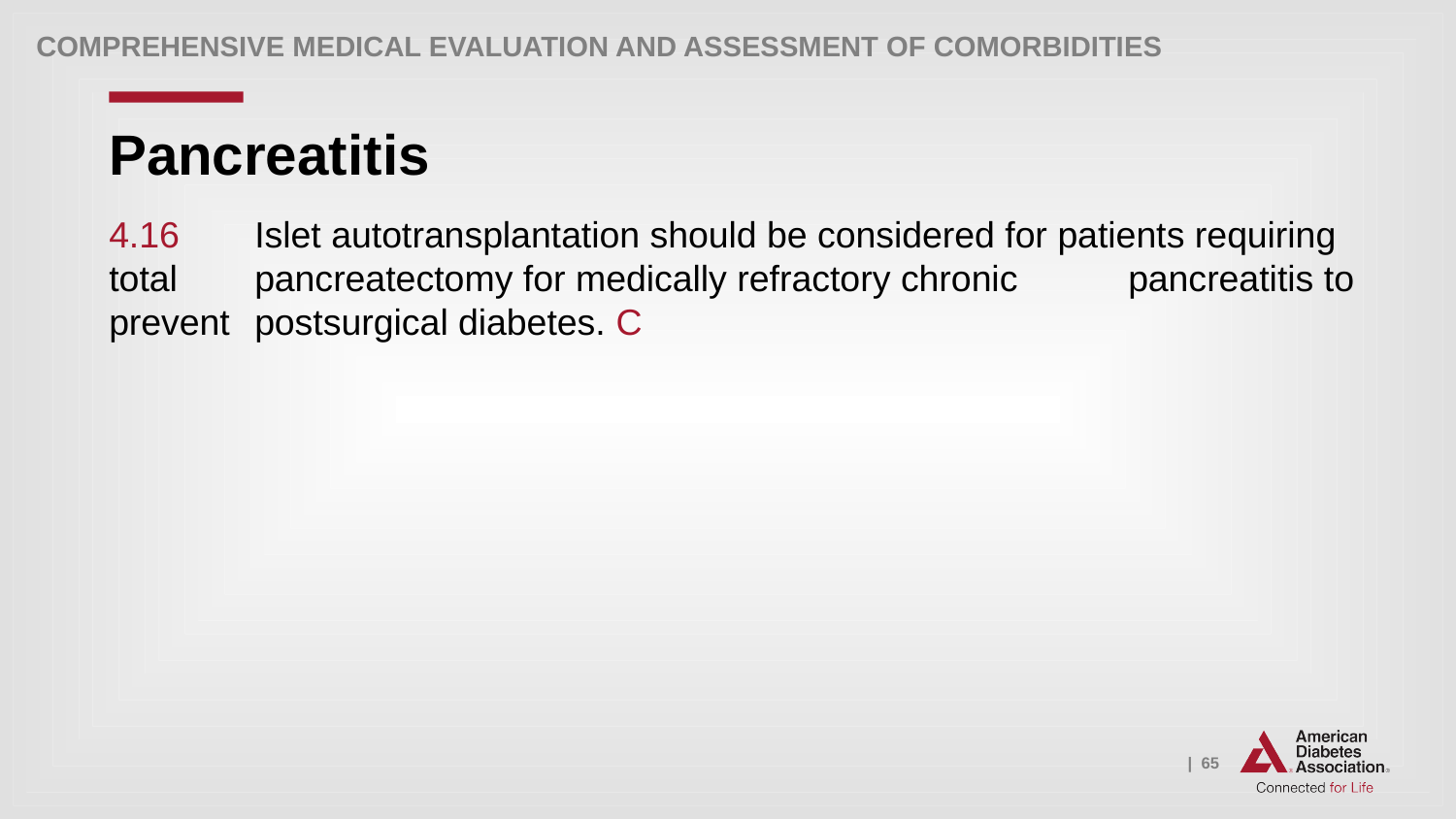

Comprehensive Medical Evaluation and Assessment of Comorbidities
# Pancreatitis
4.16 	Islet autotransplantation should be considered for patients requiring total 	pancreatectomy for medically refractory chronic	pancreatitis to prevent	postsurgical diabetes. C